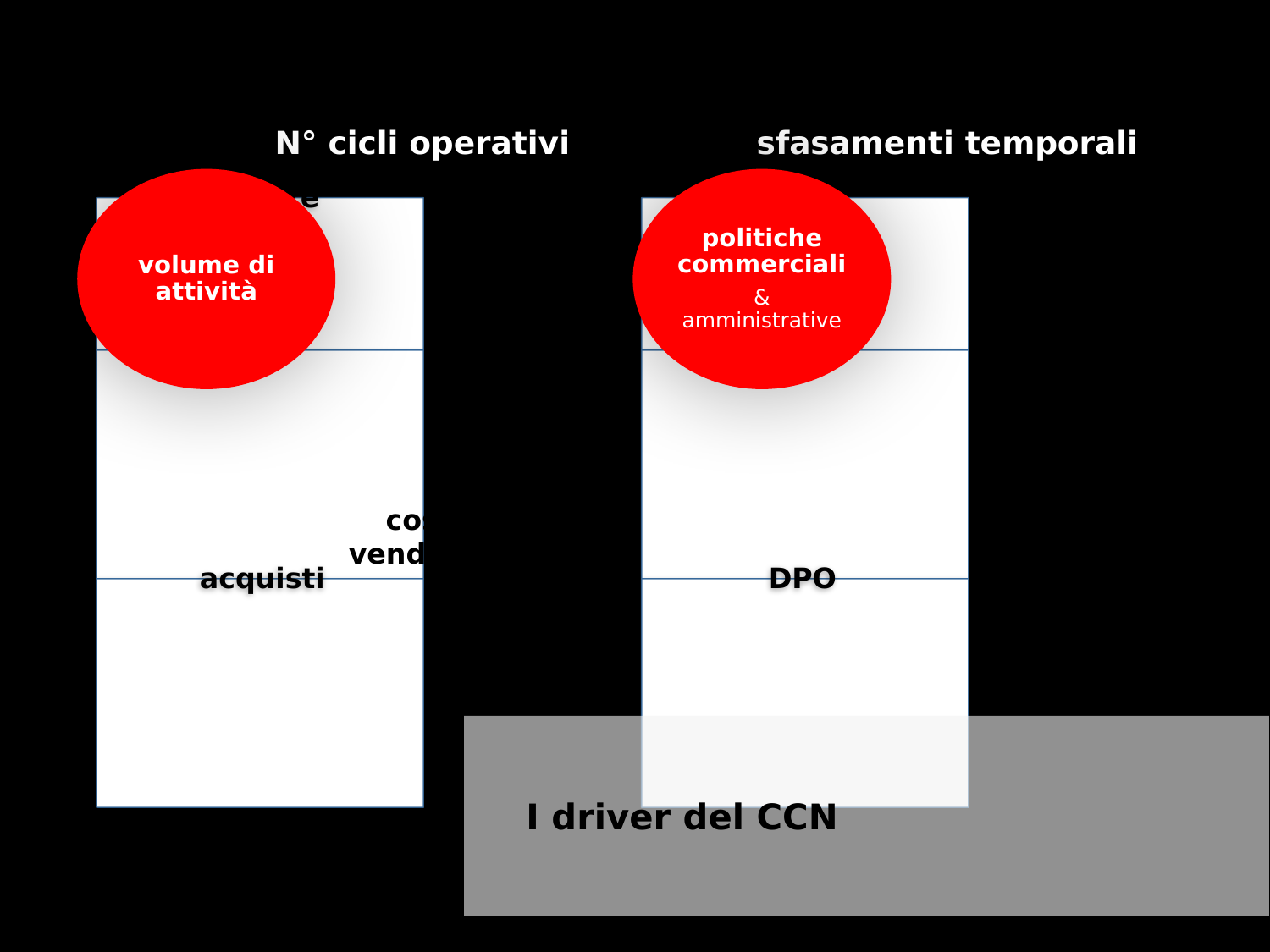

N° cicli operativi
sfasamenti temporali

volume di attività

politiche commerciali
& amministrative
vendite
DSO
DIH
acquisti
DPO
costo venduto
I driver del CCN